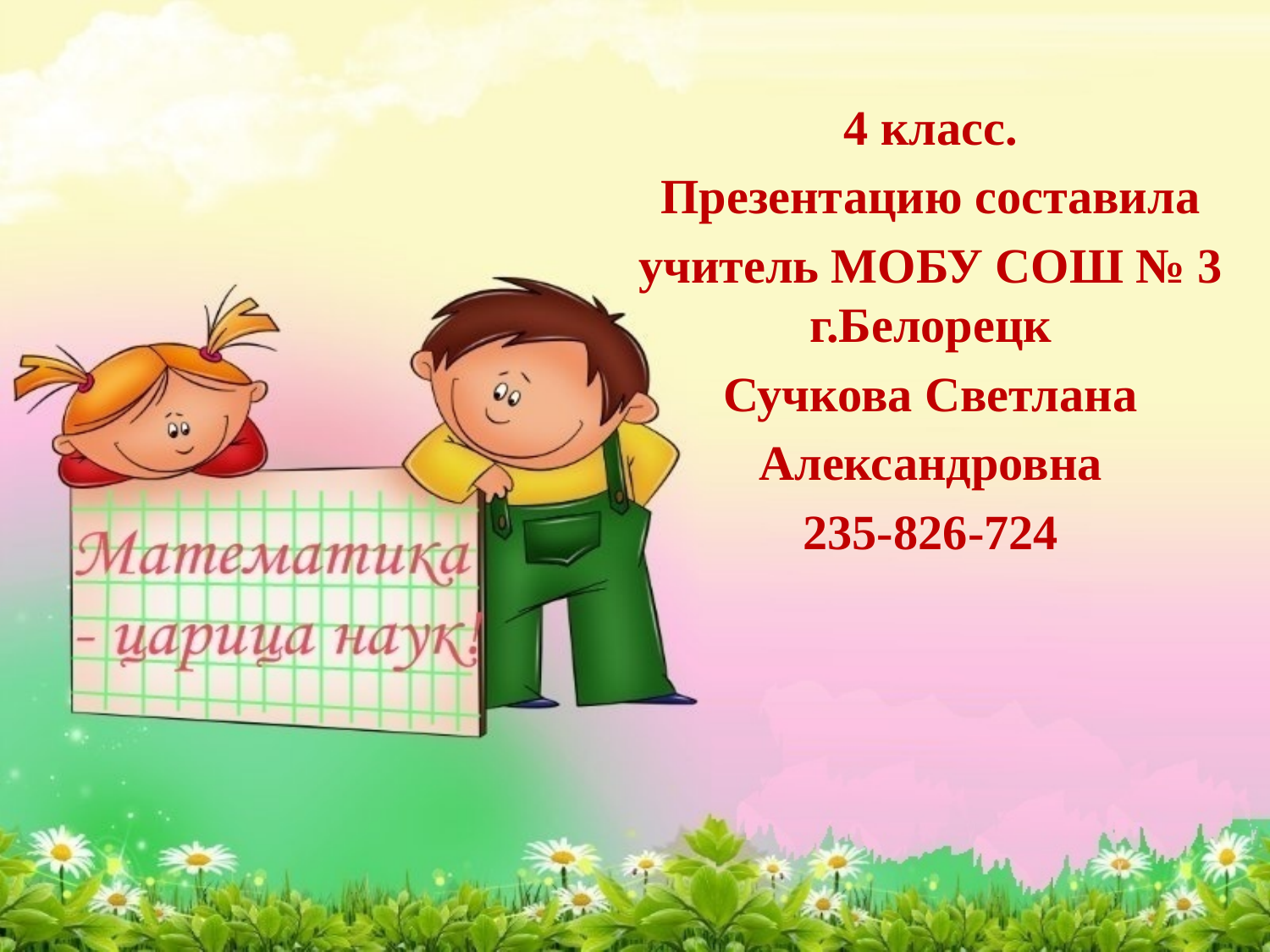

4 класс.
Презентацию составила
учитель МОБУ СОШ № 3 г.Белорецк
Сучкова Светлана
Александровна
235-826-724